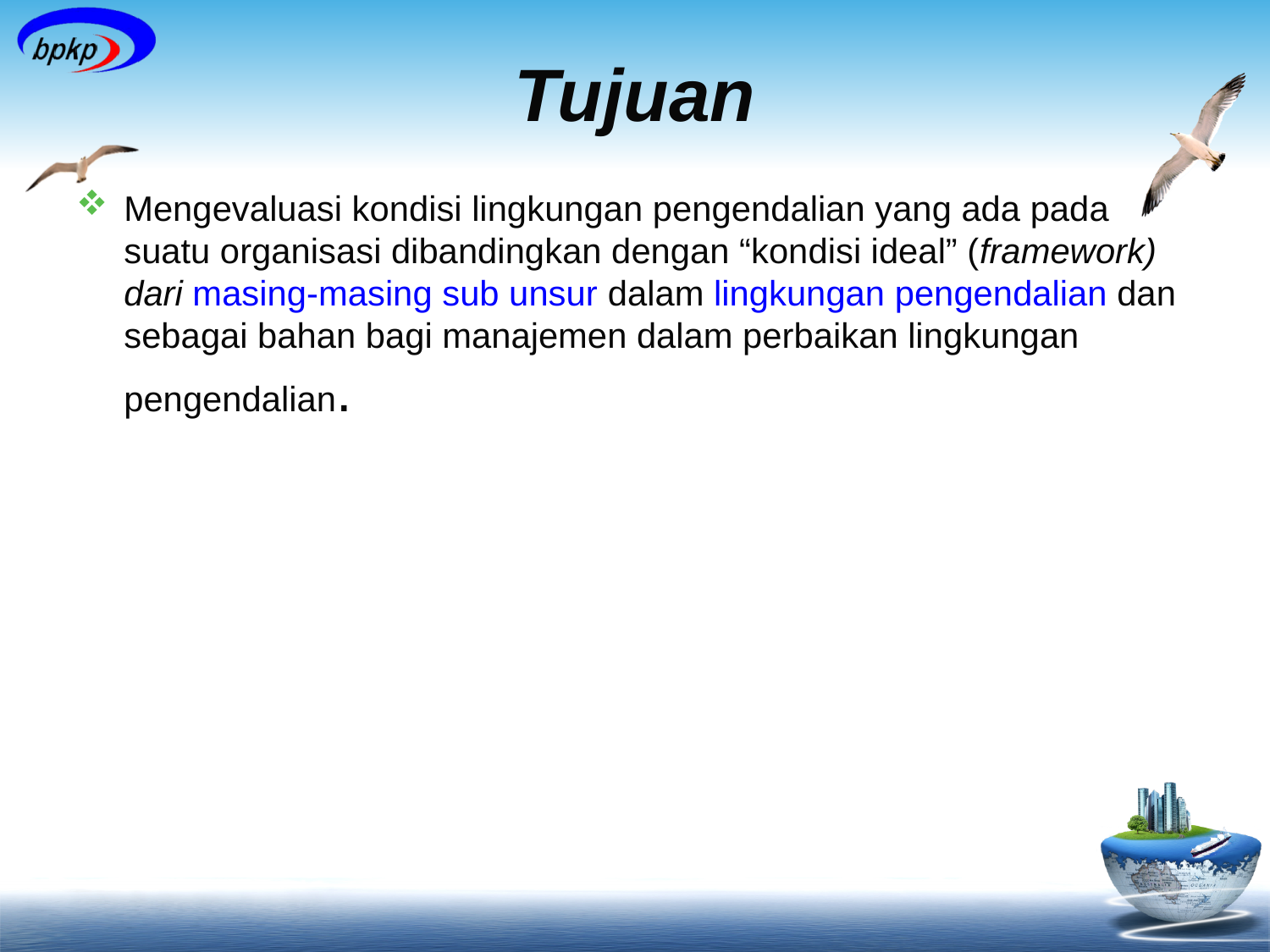

# Tujuan
Mengevaluasi kondisi lingkungan pengendalian yang ada pada suatu organisasi dibandingkan dengan “kondisi ideal” (framework) dari masing-masing sub unsur dalam lingkungan pengendalian dan sebagai bahan bagi manajemen dalam perbaikan lingkungan pengendalian.